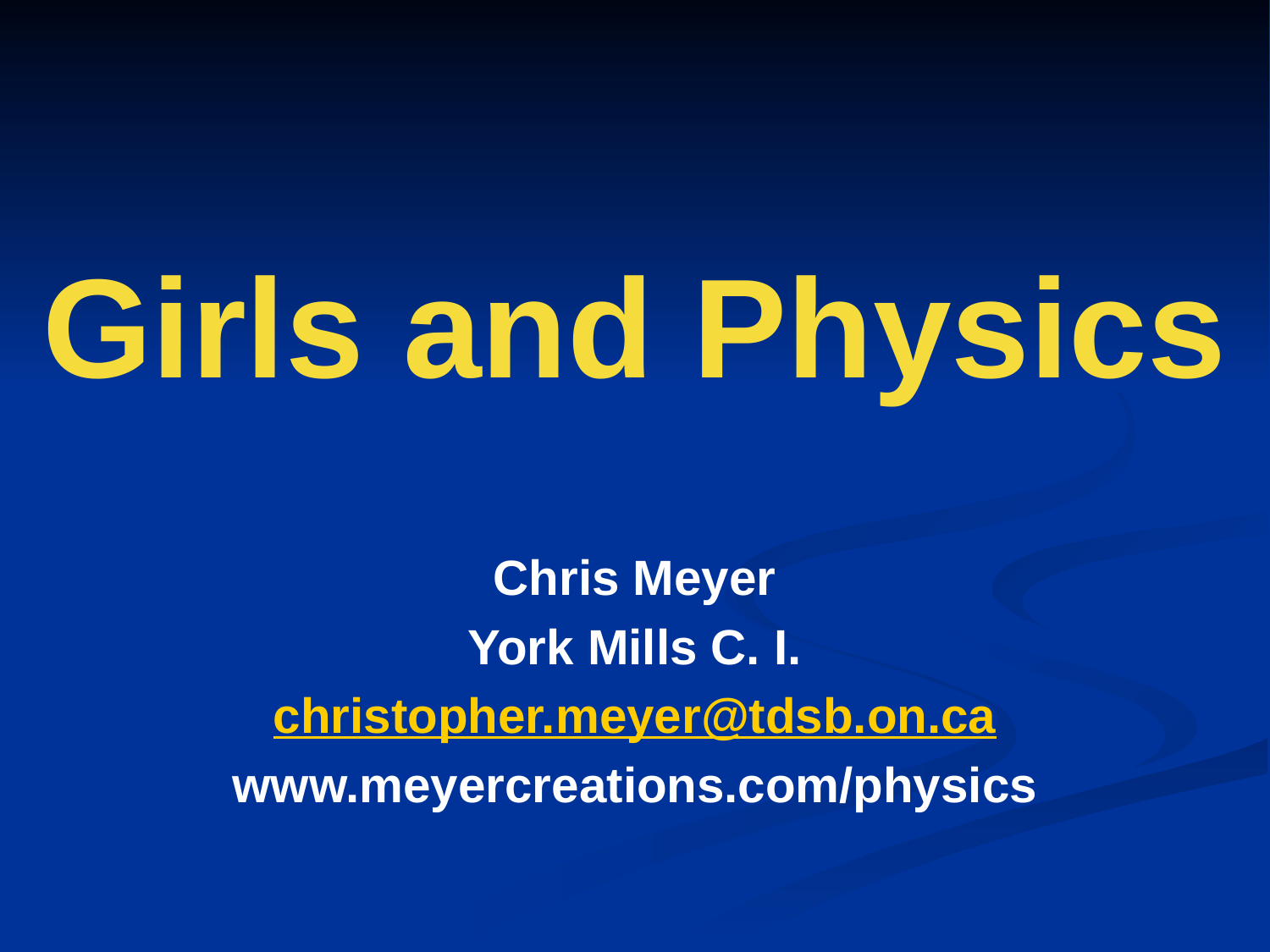

# Girls and Physics
Chris Meyer
York Mills C. I.
christopher.meyer@tdsb.on.ca
www.meyercreations.com/physics